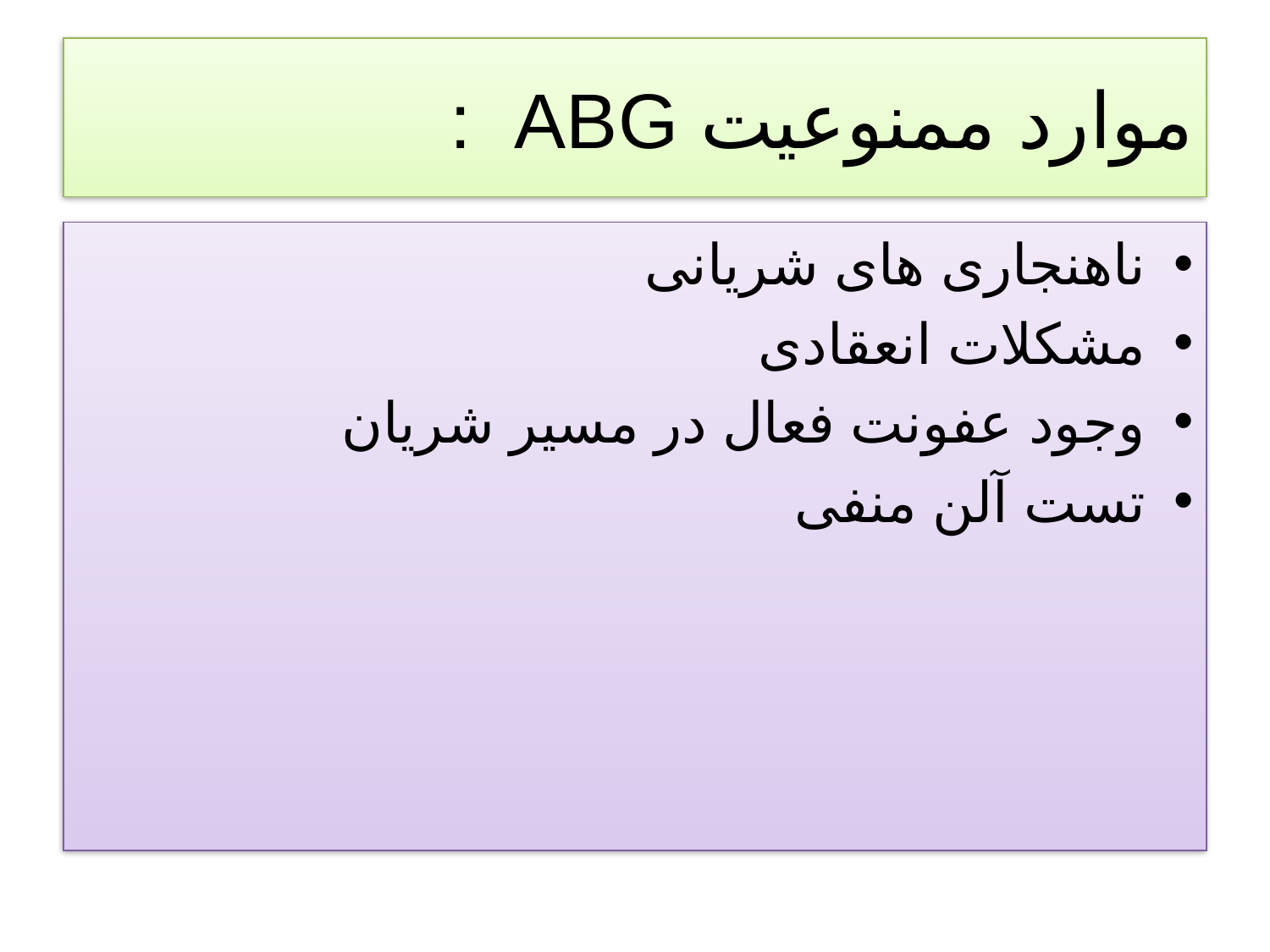

# موارد ممنوعیت ABG  :
ناهنجاری های شریانی
مشکلات انعقادی
وجود عفونت فعال در مسیر شریان
تست آلن منفی